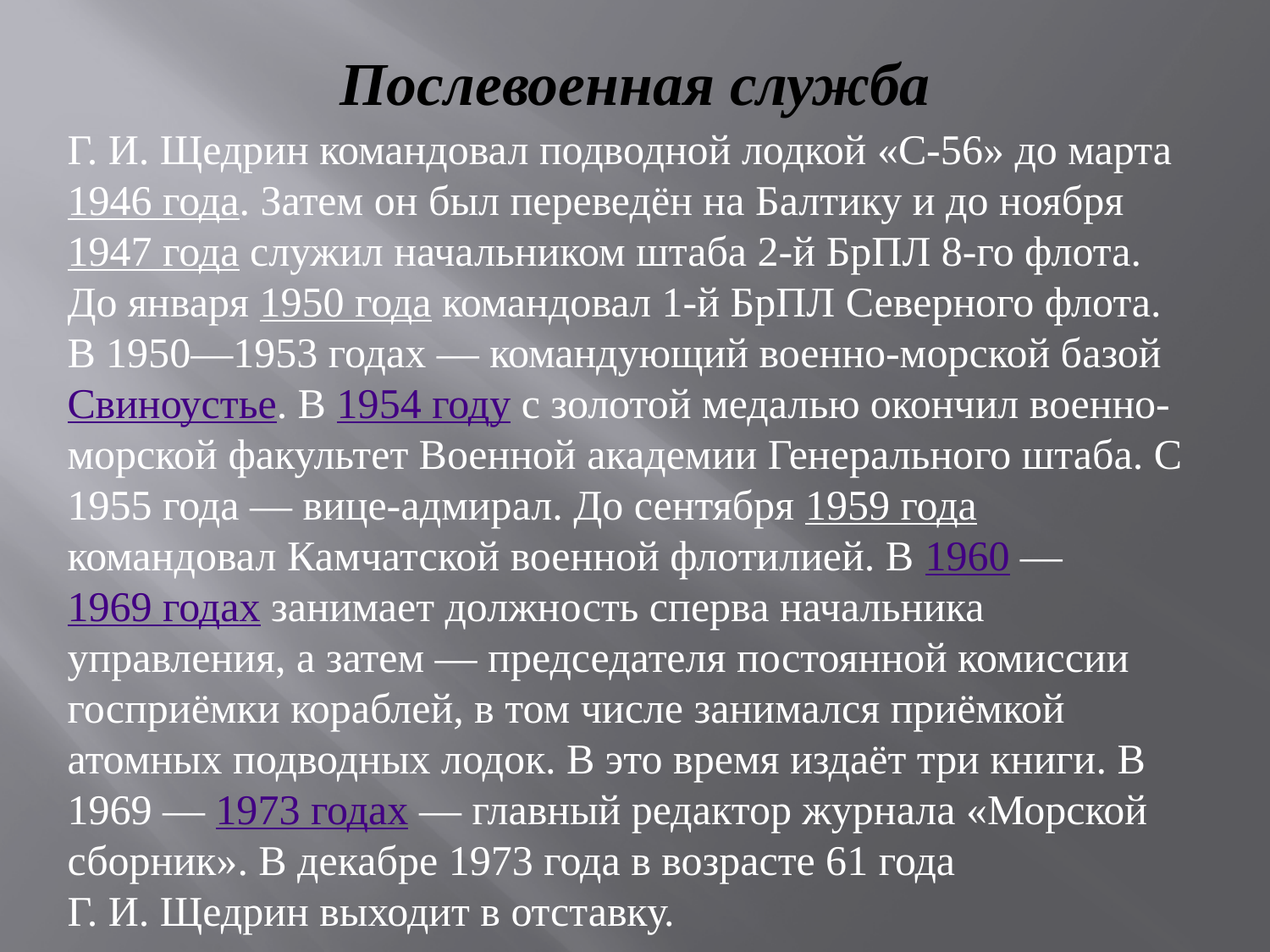

# Послевоенная служба
Г. И. Щедрин командовал подводной лодкой «С-56» до марта 1946 года. Затем он был переведён на Балтику и до ноября 1947 года служил начальником штаба 2-й БрПЛ 8-го флота. До января 1950 года командовал 1-й БрПЛ Северного флота. В 1950—1953 годах — командующий военно-морской базой Свиноустье. В 1954 году с золотой медалью окончил военно-морской факультет Военной академии Генерального штаба. С 1955 года — вице-адмирал. До сентября 1959 года командовал Камчатской военной флотилией. В 1960 — 1969 годах занимает должность сперва начальника управления, а затем — председателя постоянной комиссии госприёмки кораблей, в том числе занимался приёмкой атомных подводных лодок. В это время издаёт три книги. В 1969 — 1973 годах — главный редактор журнала «Морской сборник». В декабре 1973 года в возрасте 61 года Г. И. Щедрин выходит в отставку.